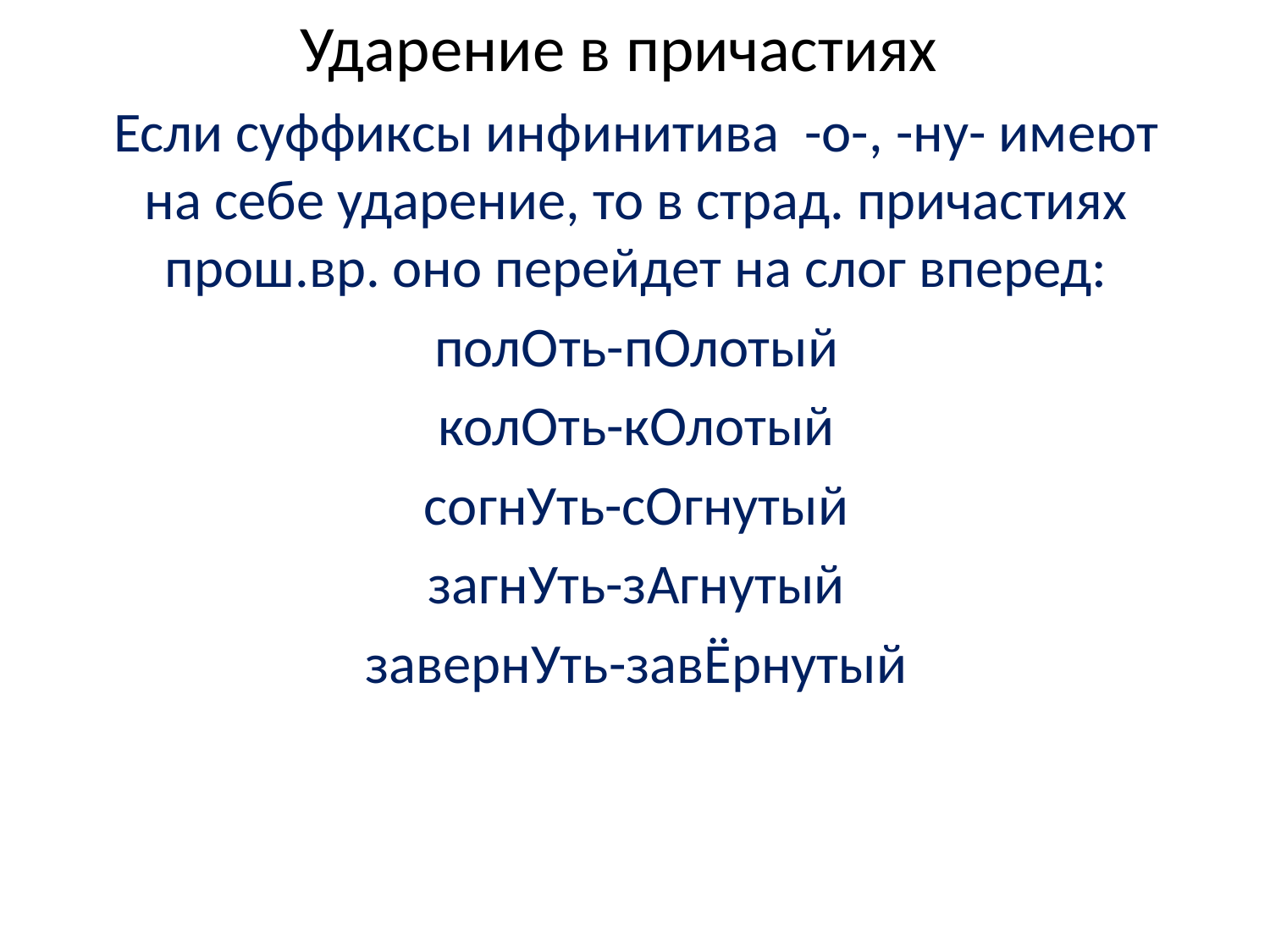

# Ударение в причастиях
Если суффиксы инфинитива  -о-, -ну- имеют на себе ударение, то в страд. причастиях прош.вр. оно перейдет на слог вперед:
полОть-пОлотый
колОть-кОлотый
согнУть-сОгнутый
загнУть-зАгнутый
завернУть-завЁрнутый